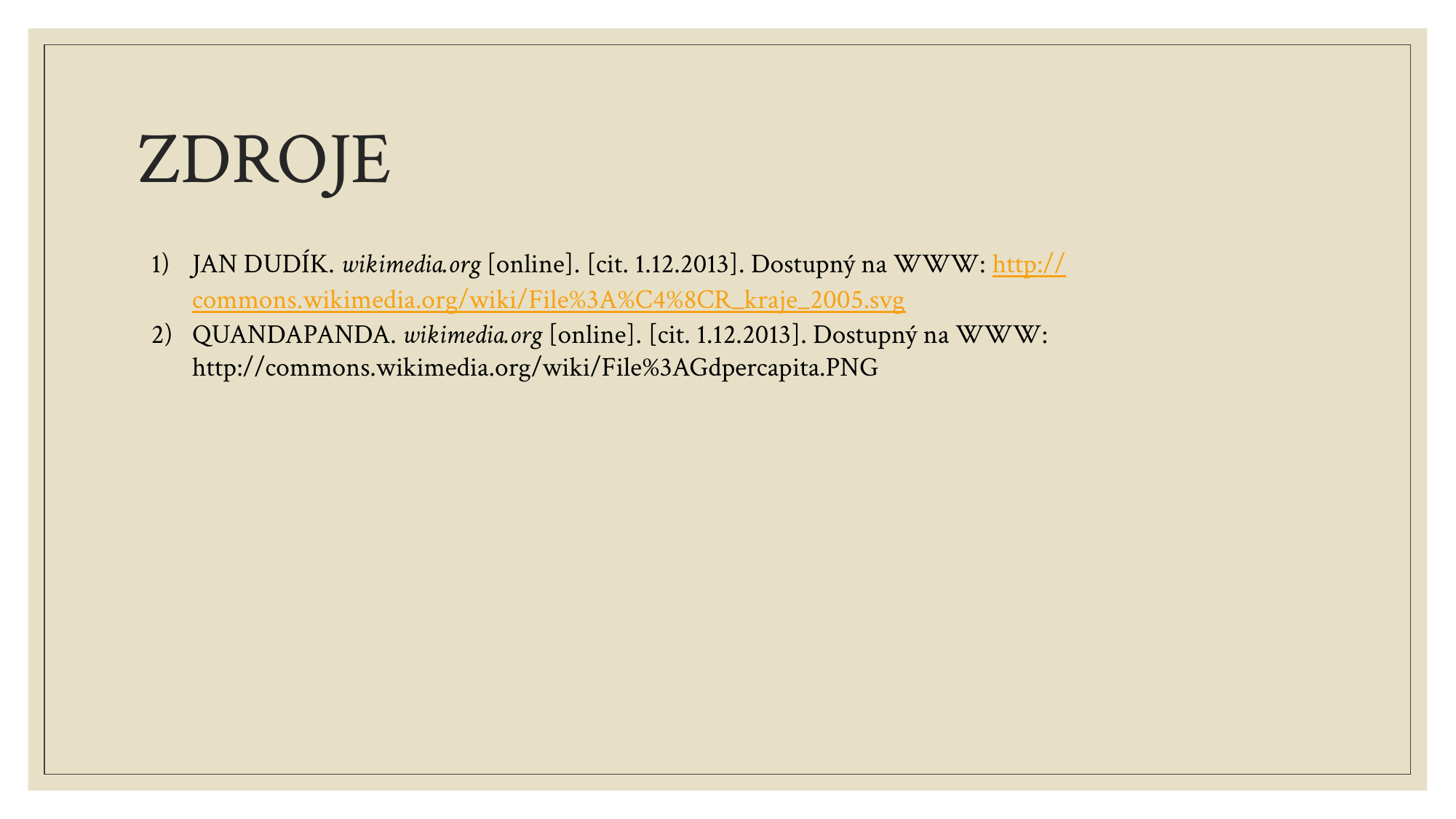

# ZDROJE

JAN DUDÍK. wikimedia.org [online]. [cit. 1.12.2013]. Dostupný na WWW: http://commons.wikimedia.org/wiki/File%3A%C4%8CR_kraje_2005.svg
QUANDAPANDA. wikimedia.org [online]. [cit. 1.12.2013]. Dostupný na WWW: http://commons.wikimedia.org/wiki/File%3AGdpercapita.PNG